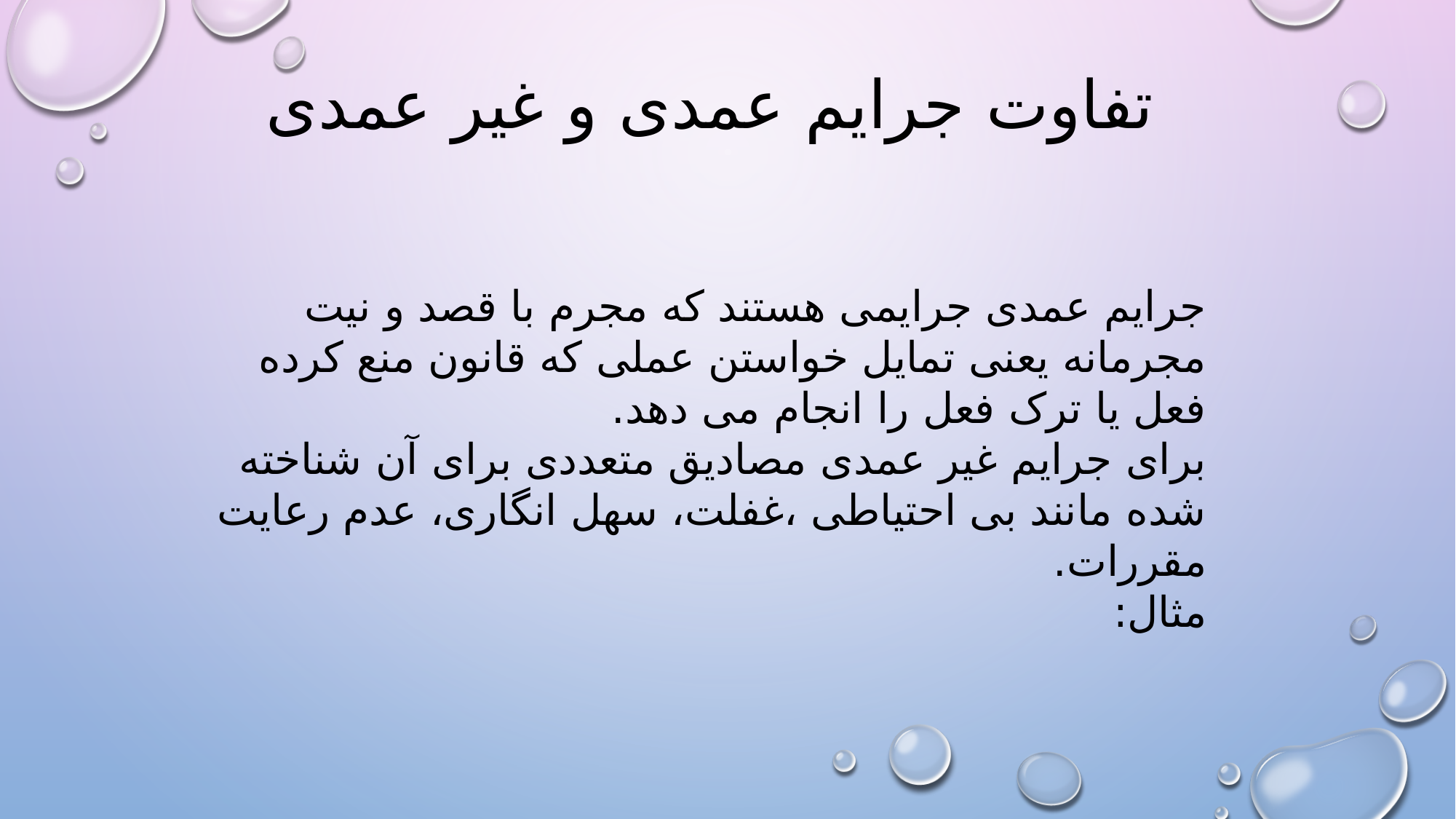

# تفاوت جرایم عمدی و غیر عمدی
جرایم عمدی جرایمی هستند که مجرم با قصد و نیت مجرمانه یعنی تمایل خواستن عملی که قانون منع کرده فعل یا ترک فعل را انجام می دهد.
برای جرایم غیر عمدی مصادیق متعددی برای آن شناخته شده مانند بی احتیاطی ،غفلت، سهل انگاری، عدم رعایت مقررات.
مثال: